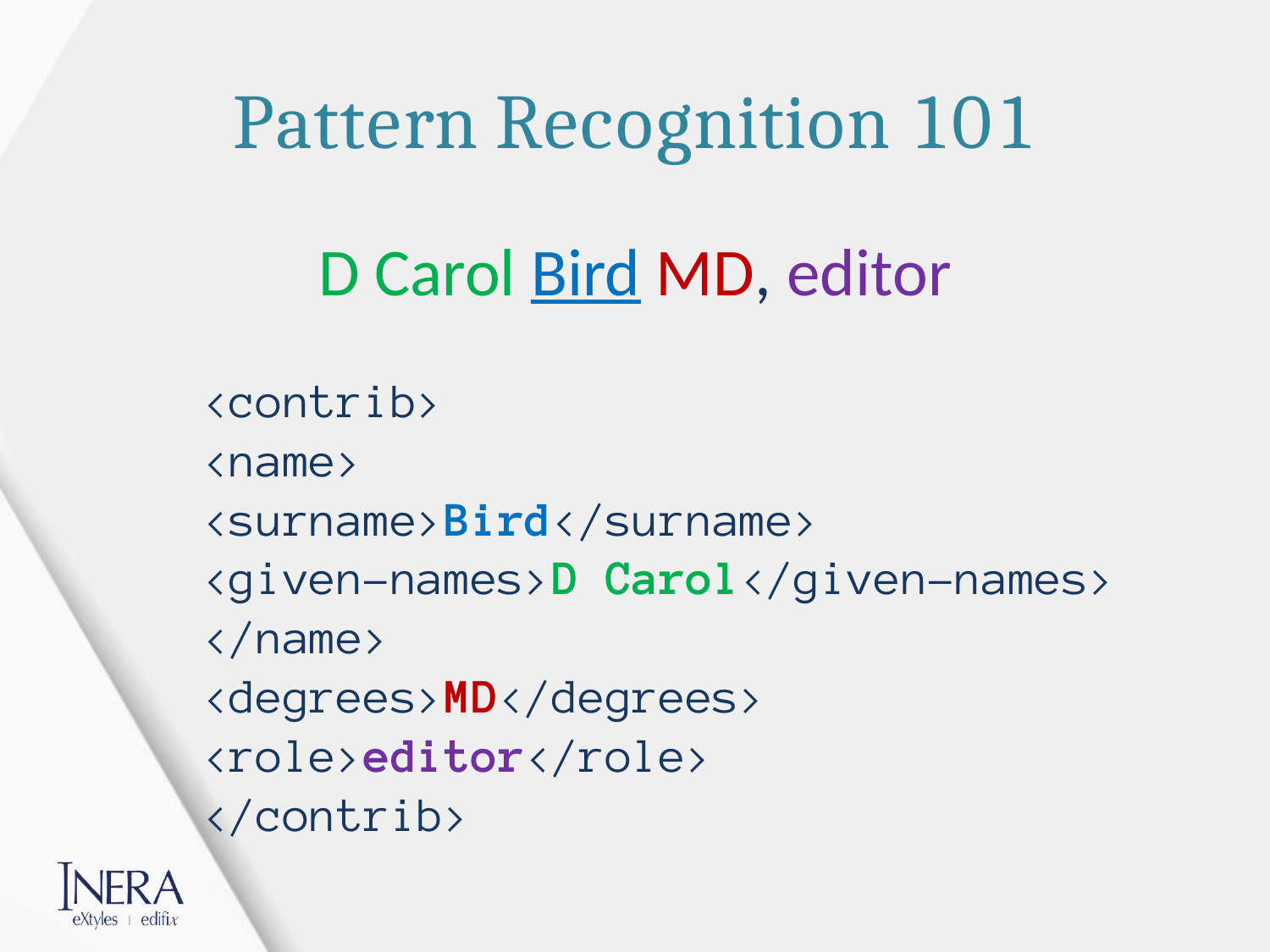

# Pattern Recognition 101
D Carol Bird MD, editor

<contrib>
<name>
<surname>Bird</surname>
<given-names>D Carol</given-names>
</name>
<degrees>MD</degrees>
<role>editor</role>
</contrib>